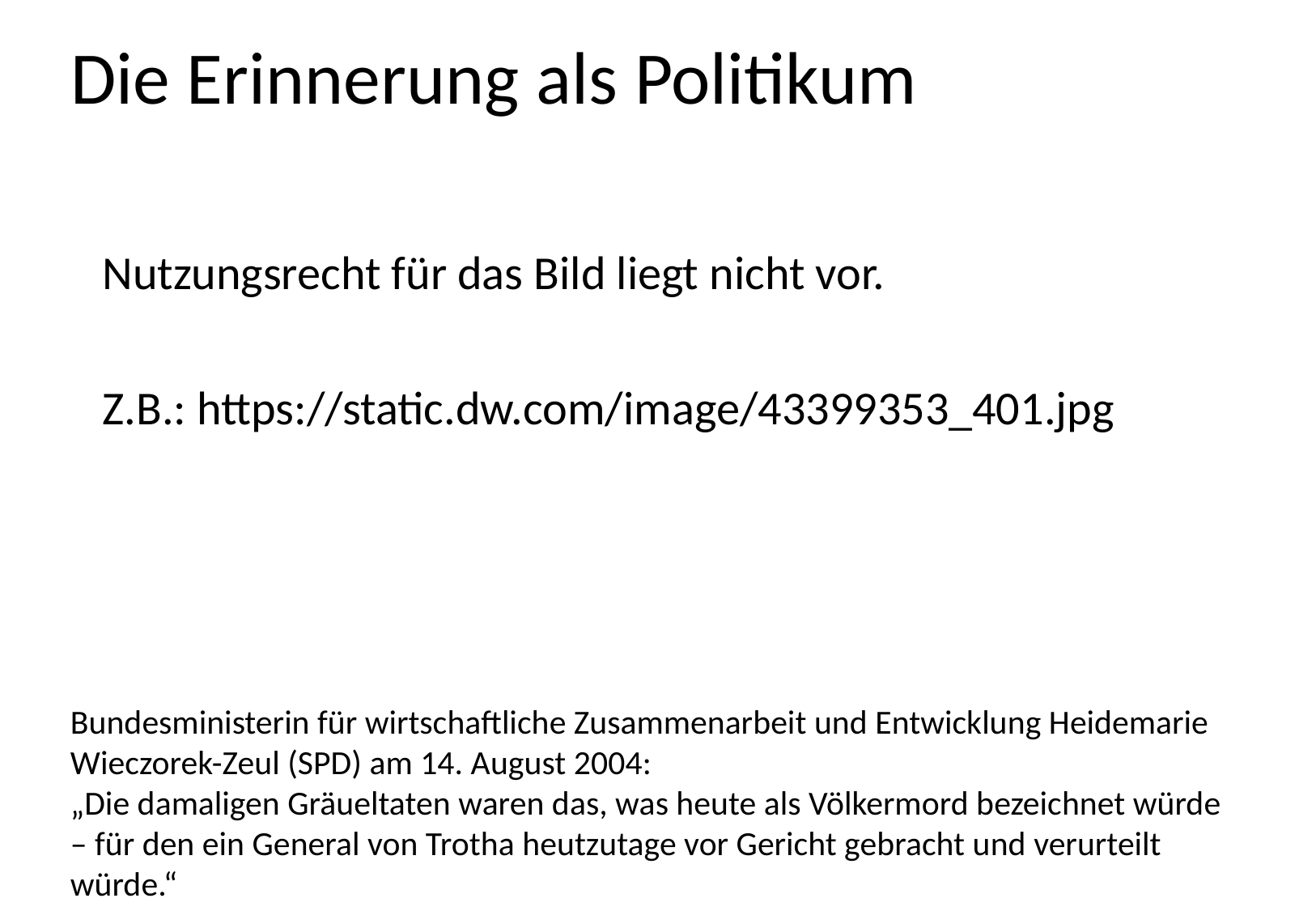

# Die Erinnerung als Politikum

Nutzungsrecht für das Bild liegt nicht vor.

Z.B.: https://static.dw.com/image/43399353_401.jpg

Bundesministerin für wirtschaftliche Zusammenarbeit und Entwicklung Heidemarie Wieczorek-Zeul (SPD) am 14. August 2004:
„Die damaligen Gräueltaten waren das, was heute als Völkermord bezeichnet würde – für den ein General von Trotha heutzutage vor Gericht gebracht und verurteilt würde.“